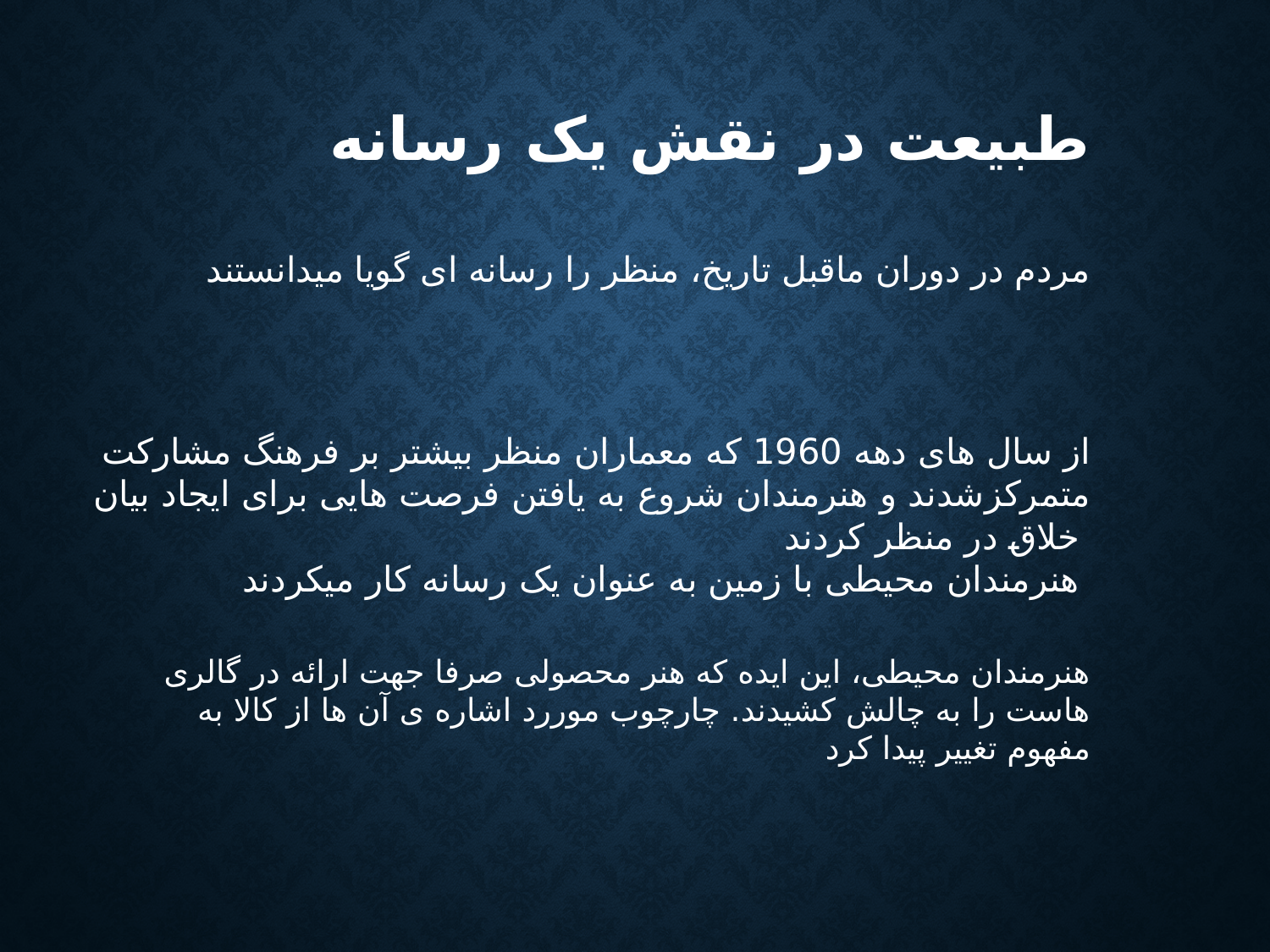

# طبیعت در نقش یک رسانه
مردم در دوران ماقبل تاریخ، منظر را رسانه ای گویا میدانستند
از سال های دهه 1960 که معماران منظر بیشتر بر فرهنگ مشارکت متمرکزشدند و هنرمندان شروع به یافتن فرصت هایی برای ایجاد بیان خلاق در منظر کردند
هنرمندان محیطی با زمین به عنوان یک رسانه کار میکردند
هنرمندان محیطی، این ایده که هنر محصولی صرفا جهت ارائه در گالری هاست را به چالش کشیدند. چارچوب موررد اشاره ی آن ها از کالا به مفهوم تغییر پیدا کرد